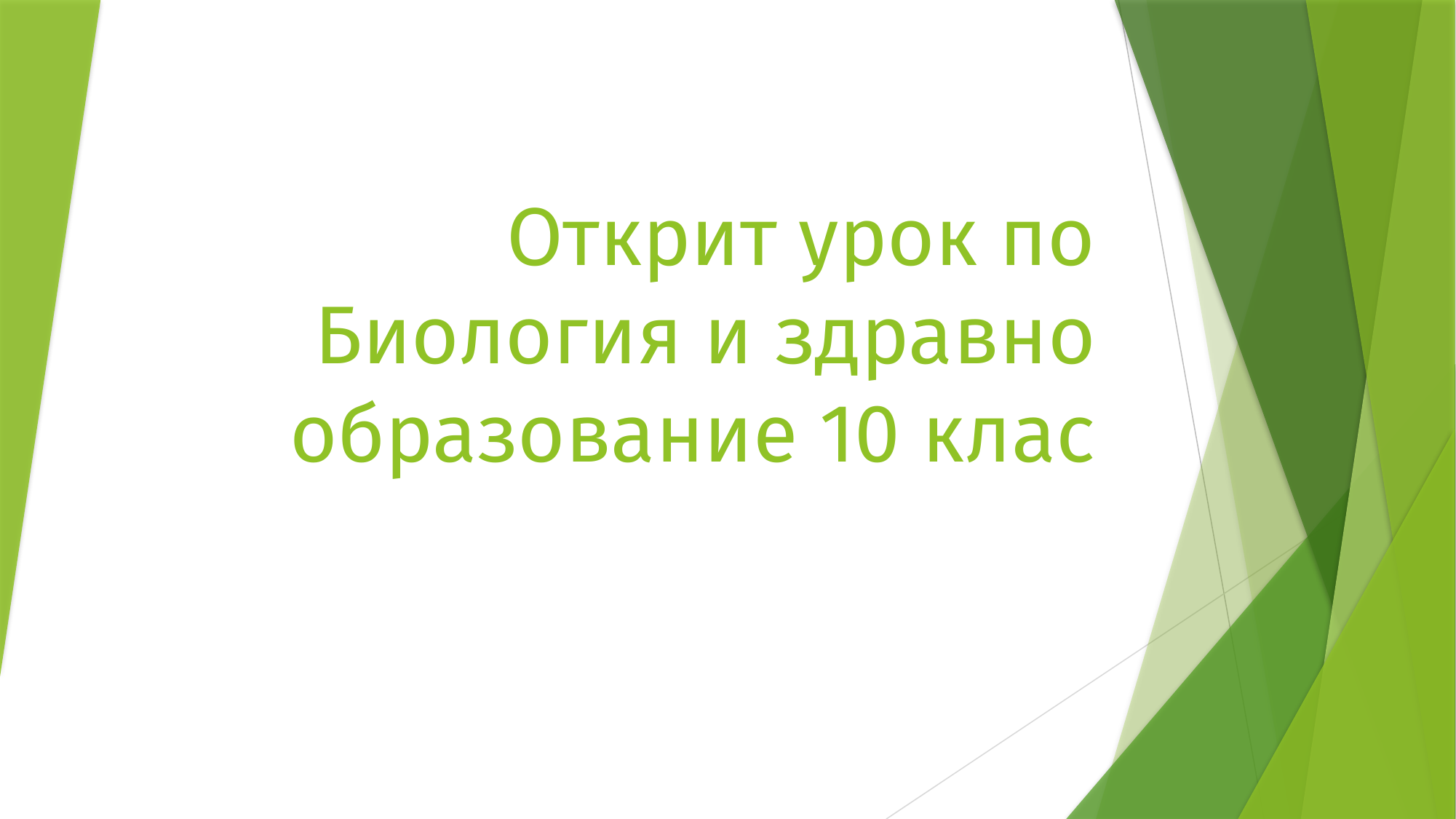

# Открит урок по Биология и здравно образование 10 клас